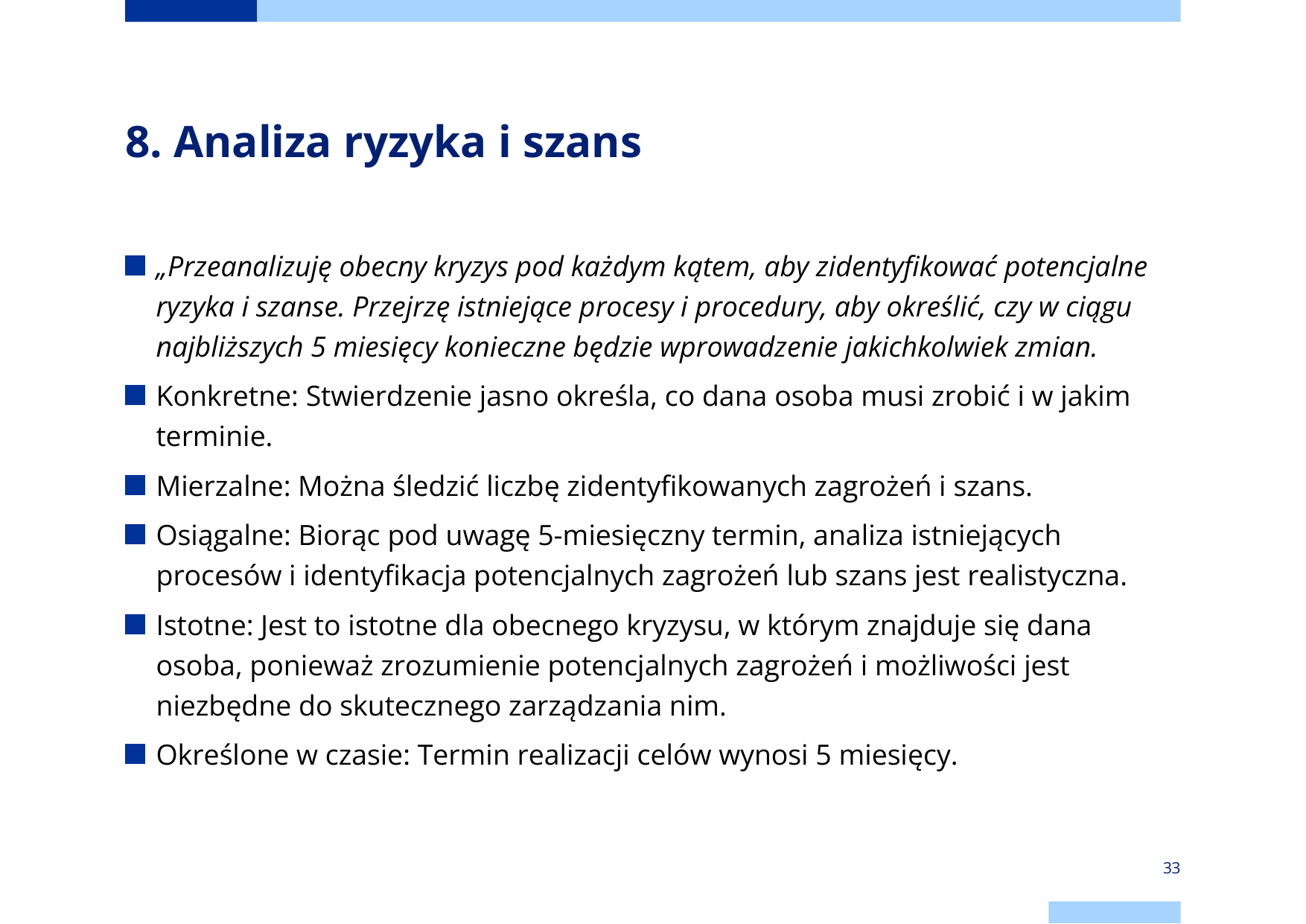

# 8. Analiza ryzyka i szans
„Przeanalizuję obecny kryzys pod każdym kątem, aby zidentyfikować potencjalne ryzyka i szanse. Przejrzę istniejące procesy i procedury, aby określić, czy w ciągu najbliższych 5 miesięcy konieczne będzie wprowadzenie jakichkolwiek zmian.
Konkretne: Stwierdzenie jasno określa, co dana osoba musi zrobić i w jakim terminie.
Mierzalne: Można śledzić liczbę zidentyfikowanych zagrożeń i szans.
Osiągalne: Biorąc pod uwagę 5-miesięczny termin, analiza istniejących procesów i identyfikacja potencjalnych zagrożeń lub szans jest realistyczna.
Istotne: Jest to istotne dla obecnego kryzysu, w którym znajduje się dana osoba, ponieważ zrozumienie potencjalnych zagrożeń i możliwości jest niezbędne do skutecznego zarządzania nim.
Określone w czasie: Termin realizacji celów wynosi 5 miesięcy.

33